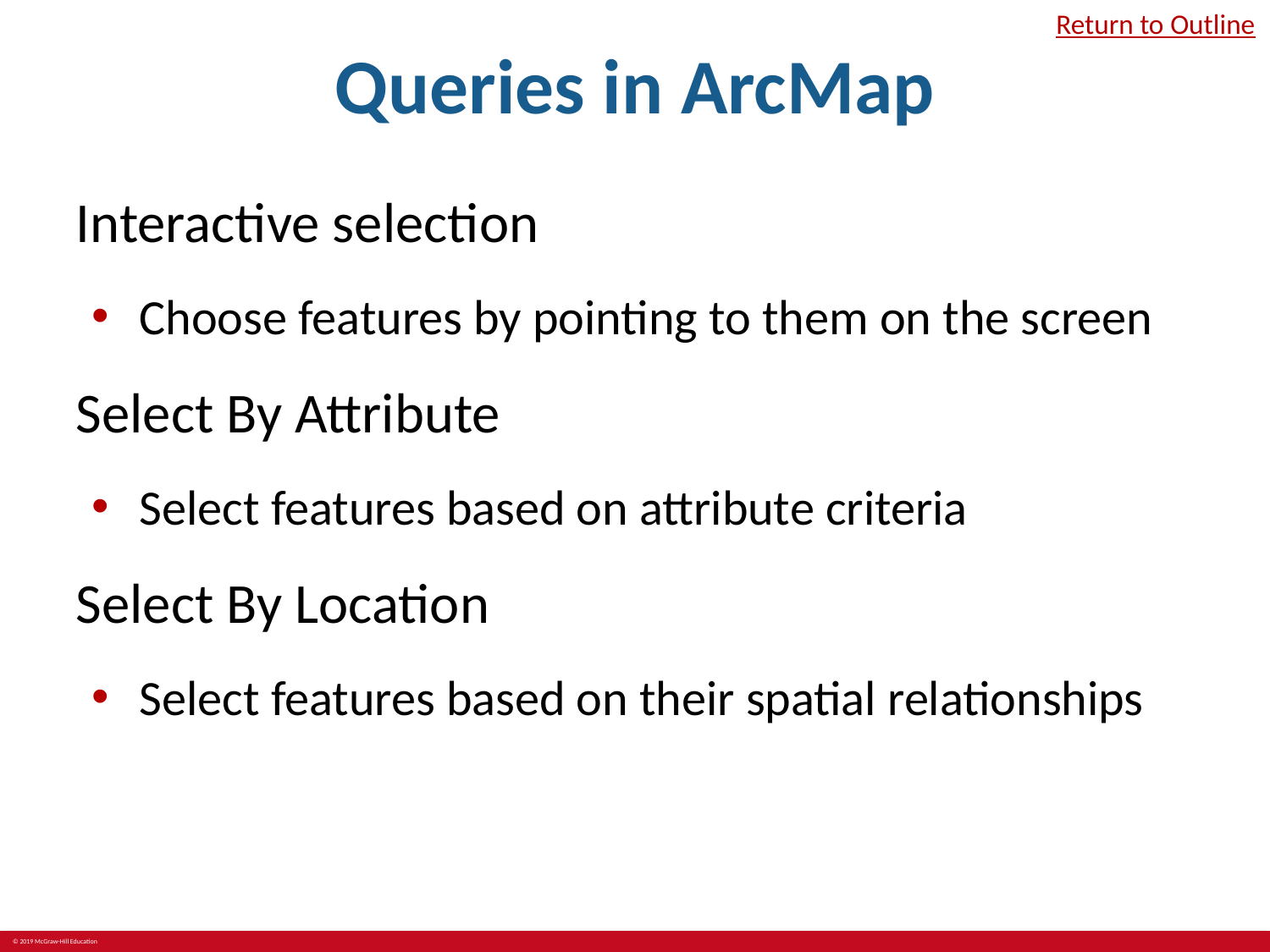

# Queries in ArcMap
Return to Outline
Interactive selection
Choose features by pointing to them on the screen
Select By Attribute
Select features based on attribute criteria
Select By Location
Select features based on their spatial relationships